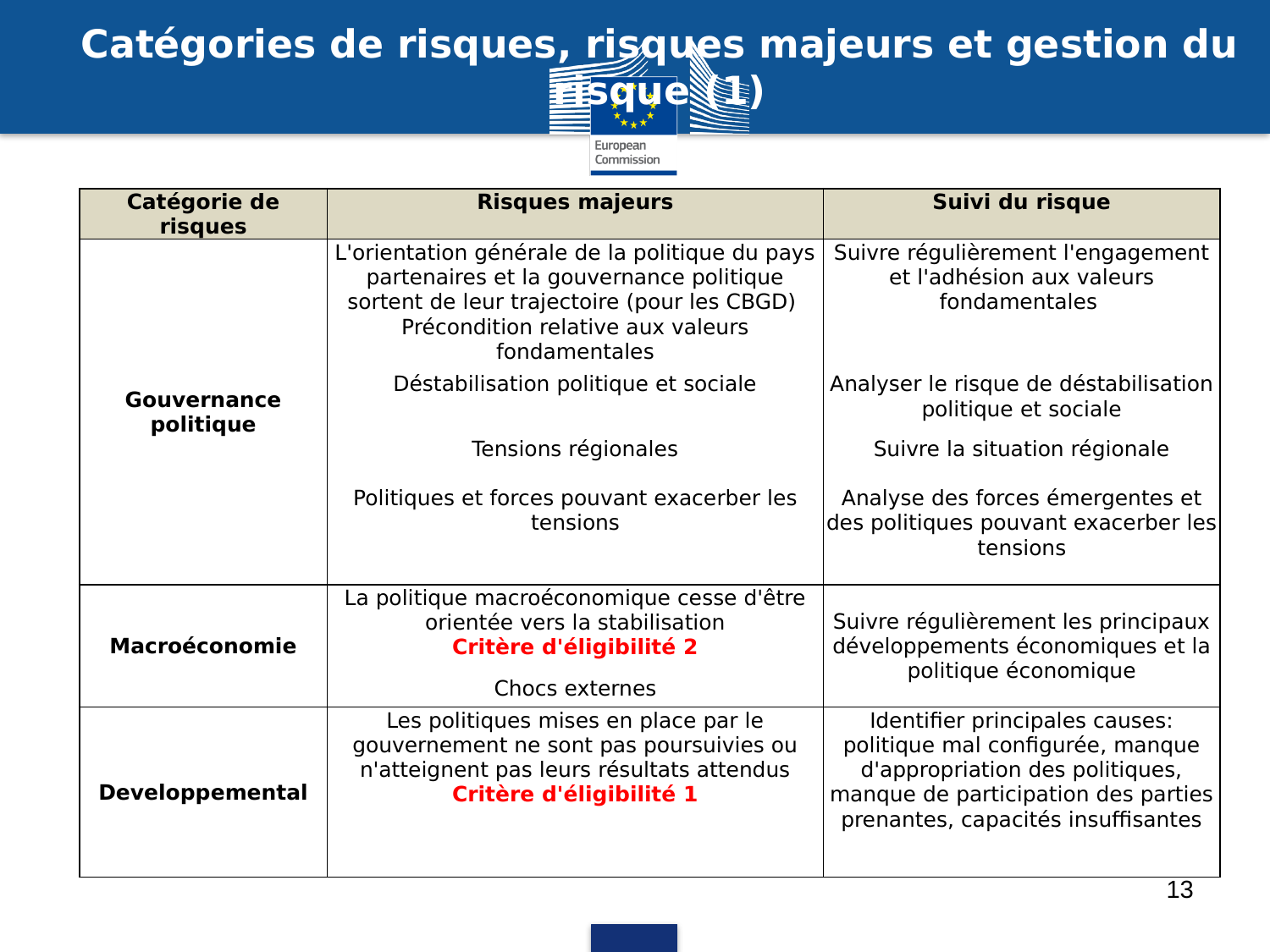

# Catégories de risques, risques majeurs et gestion du risque (1)
| Catégorie de risques | Risques majeurs | Suivi du risque |
| --- | --- | --- |
| Gouvernance politique | L'orientation générale de la politique du pays partenaires et la gouvernance politique sortent de leur trajectoire (pour les CBGD) Précondition relative aux valeurs fondamentales | Suivre régulièrement l'engagement et l'adhésion aux valeurs fondamentales |
|  | Déstabilisation politique et sociale | Analyser le risque de déstabilisation politique et sociale |
|  | Tensions régionales Politiques et forces pouvant exacerber les tensions | Suivre la situation régionale Analyse des forces émergentes et des politiques pouvant exacerber les tensions |
| Macroéconomie | La politique macroéconomique cesse d'être orientée vers la stabilisation Critère d'éligibilité 2 | Suivre régulièrement les principaux développements économiques et la politique économique |
|  | Chocs externes |  |
| Developpemental | Les politiques mises en place par le gouvernement ne sont pas poursuivies ou n'atteignent pas leurs résultats attendus Critère d'éligibilité 1 | Identifier principales causes: politique mal configurée, manque d'appropriation des politiques, manque de participation des parties prenantes, capacités insuffisantes |
13